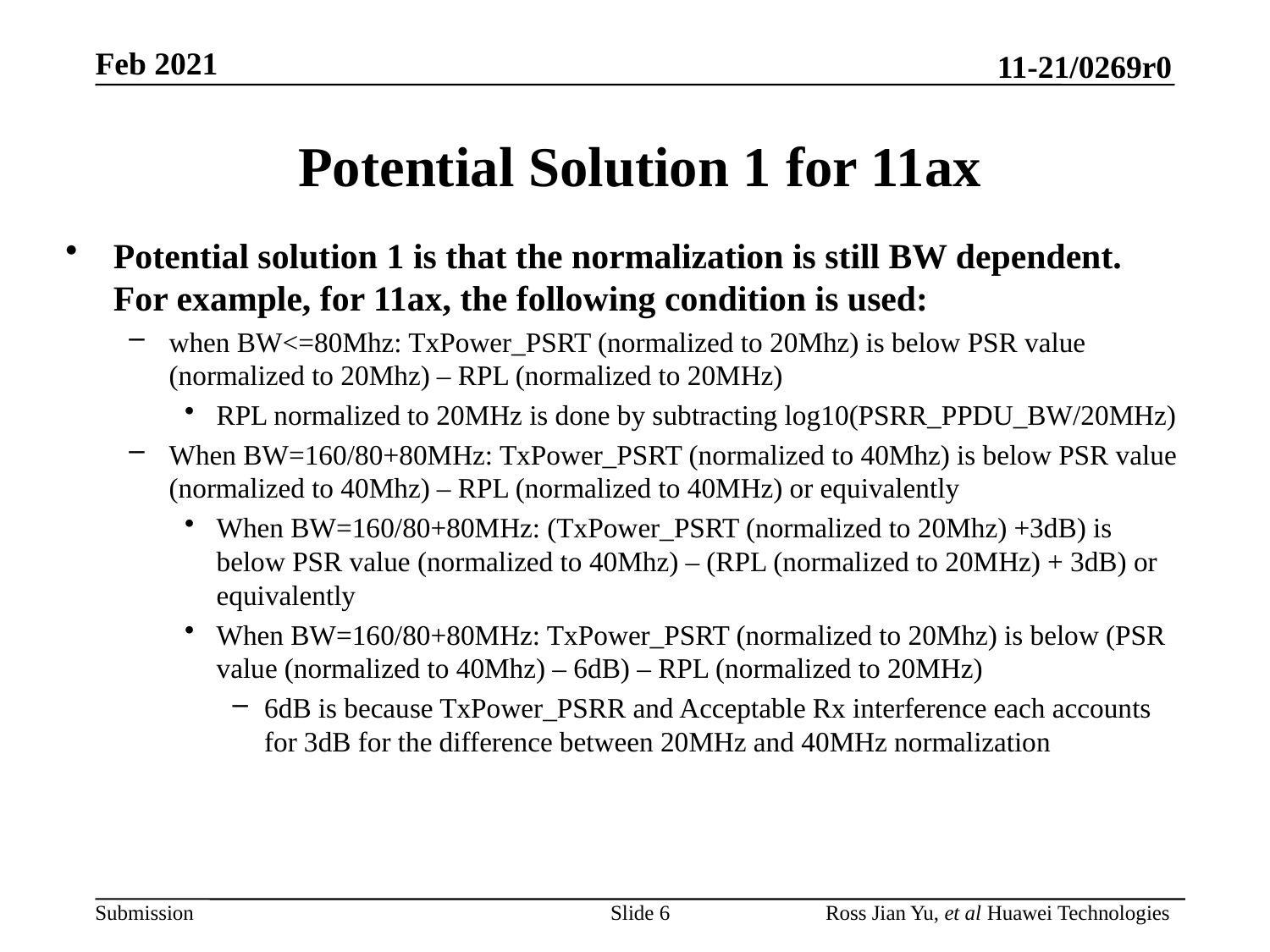

# Potential Solution 1 for 11ax
Potential solution 1 is that the normalization is still BW dependent. For example, for 11ax, the following condition is used:
when BW<=80Mhz: TxPower_PSRT (normalized to 20Mhz) is below PSR value (normalized to 20Mhz) – RPL (normalized to 20MHz)
RPL normalized to 20MHz is done by subtracting log10(PSRR_PPDU_BW/20MHz)
When BW=160/80+80MHz: TxPower_PSRT (normalized to 40Mhz) is below PSR value (normalized to 40Mhz) – RPL (normalized to 40MHz) or equivalently
When BW=160/80+80MHz: (TxPower_PSRT (normalized to 20Mhz) +3dB) is below PSR value (normalized to 40Mhz) – (RPL (normalized to 20MHz) + 3dB) or equivalently
When BW=160/80+80MHz: TxPower_PSRT (normalized to 20Mhz) is below (PSR value (normalized to 40Mhz) – 6dB) – RPL (normalized to 20MHz)
6dB is because TxPower_PSRR and Acceptable Rx interference each accounts for 3dB for the difference between 20MHz and 40MHz normalization

Slide 6